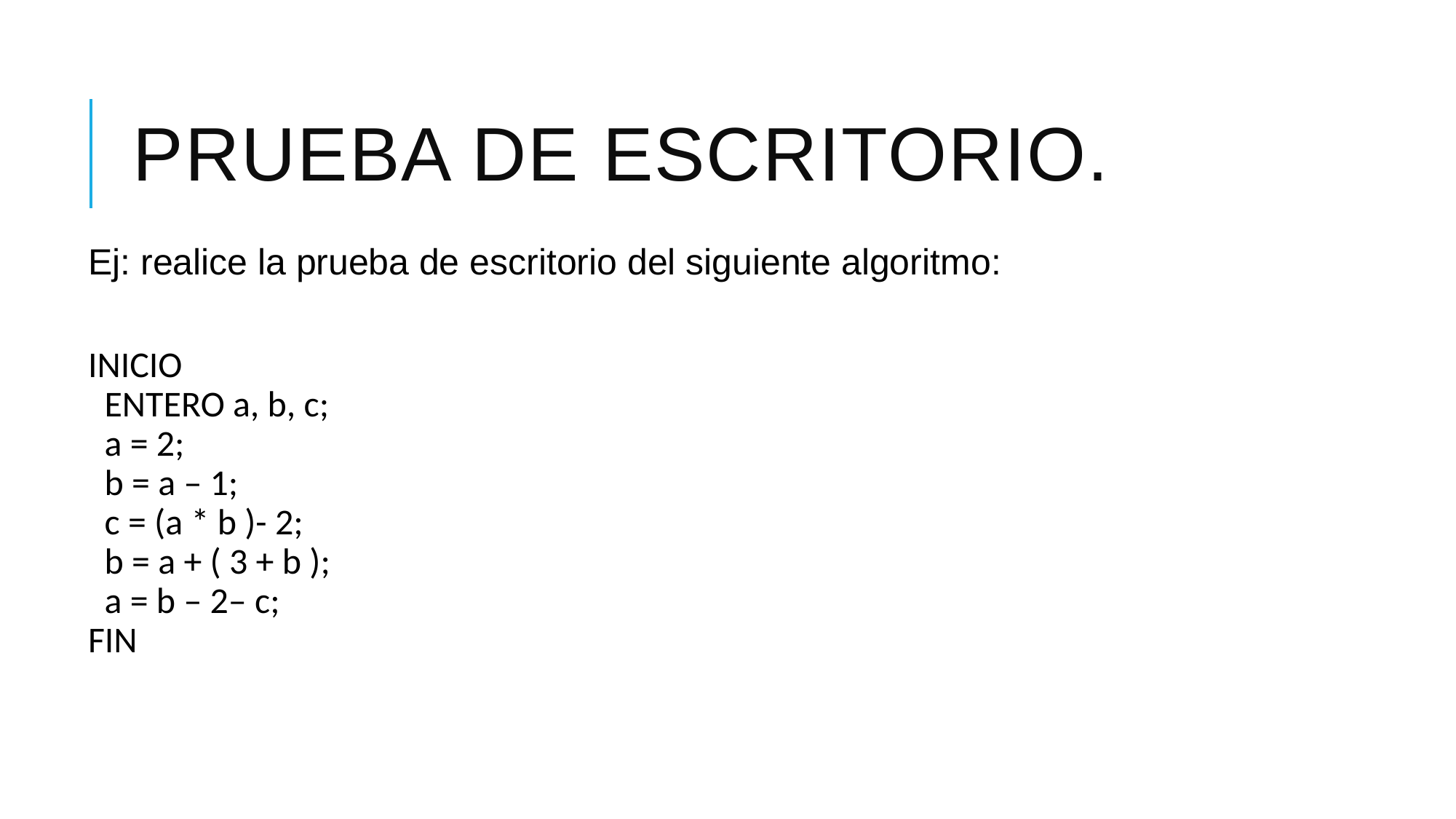

# Prueba de escritorio.

Ej: realice la prueba de escritorio del siguiente algoritmo:

INICIO
  ENTERO a, b, c;
  a = 2;
  b = a – 1;
  c = (a * b )- 2;
  b = a + ( 3 + b );
  a = b – 2– c;
FIN